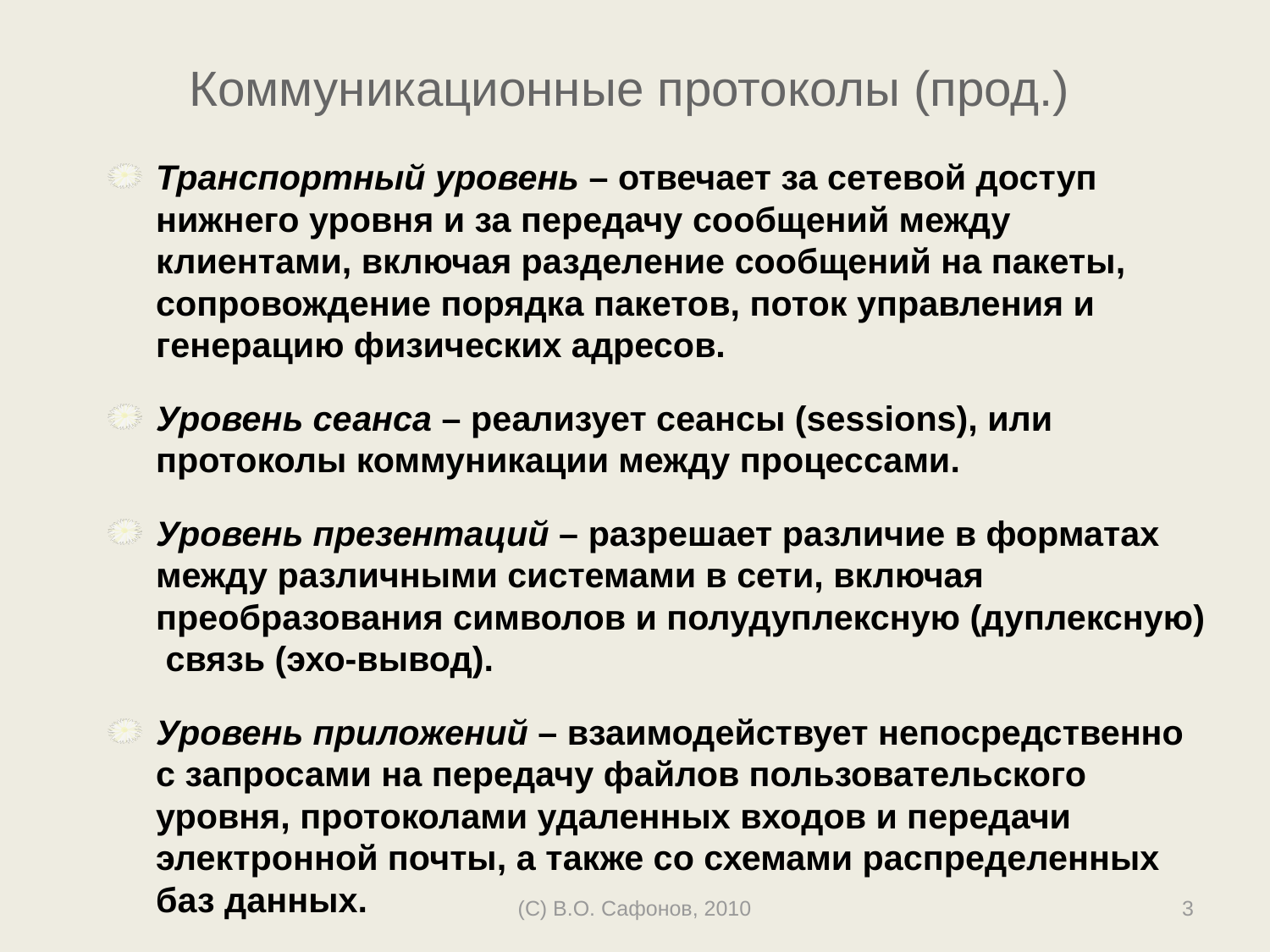

# Коммуникационные протоколы (прод.)
Транспортный уровень – отвечает за сетевой доступ нижнего уровня и за передачу сообщений между клиентами, включая разделение сообщений на пакеты, сопровождение порядка пакетов, поток управления и генерацию физических адресов.
Уровень сеанса – реализует сеансы (sessions), или протоколы коммуникации между процессами.
Уровень презентаций – разрешает различие в форматах между различными системами в сети, включая преобразования символов и полудуплексную (дуплексную)  связь (эхо-вывод).
Уровень приложений – взаимодействует непосредственно с запросами на передачу файлов пользовательского уровня, протоколами удаленных входов и передачи электронной почты, а также со схемами распределенных баз данных.
(C) В.О. Сафонов, 2010
3